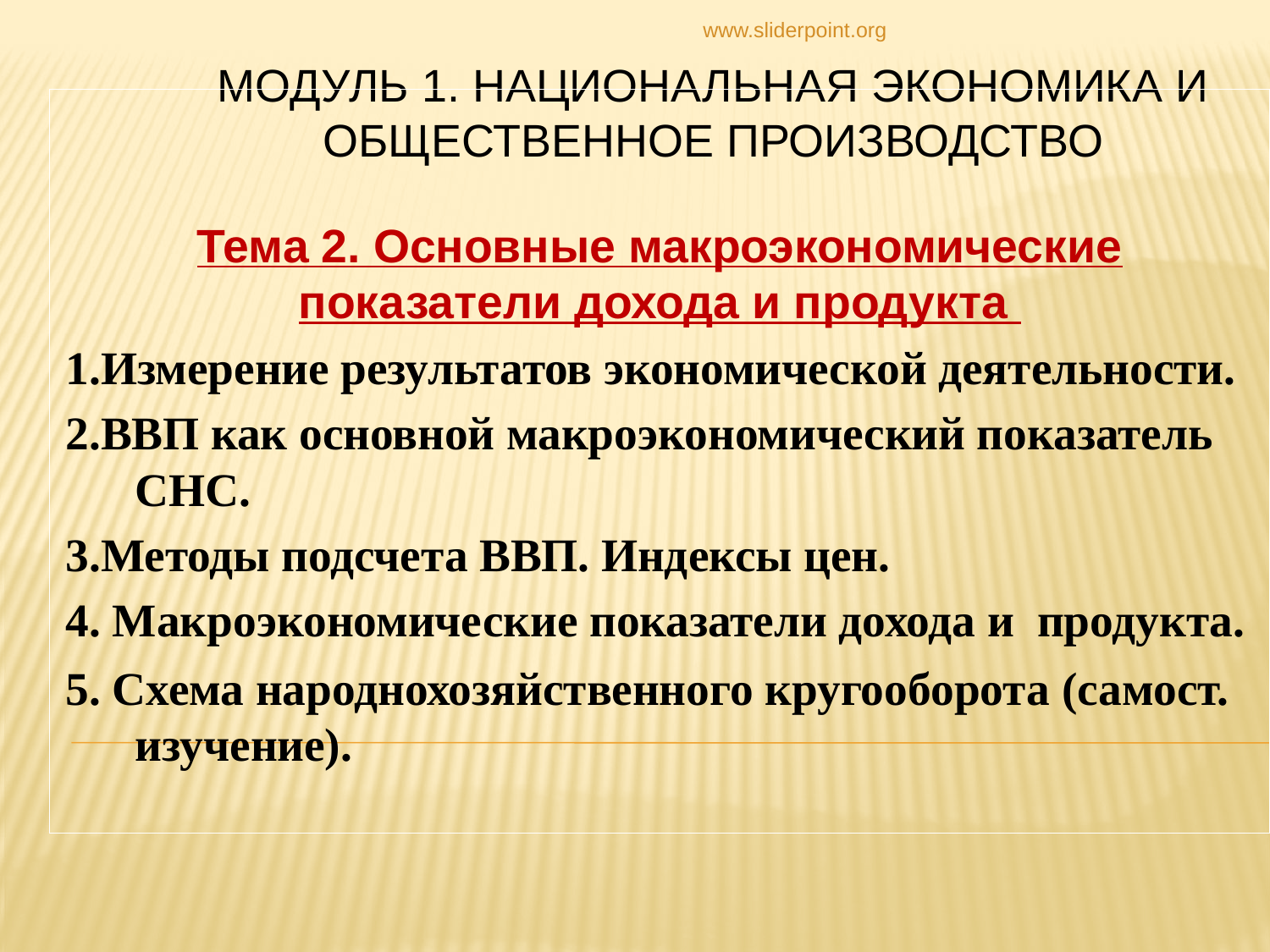

www.sliderpoint.org
# Модуль 1. Национальная экономика и общественное производство

Тема 2. Основные макроэкономические показатели дохода и продукта
1.Измерение результатов экономической деятельности.
2.ВВП как основной макроэкономический показатель СНС.
3.Методы подсчета ВВП. Индексы цен.
4. Макроэкономические показатели дохода и  продукта.
5. Схема народнохозяйственного кругооборота (самост. изучение).